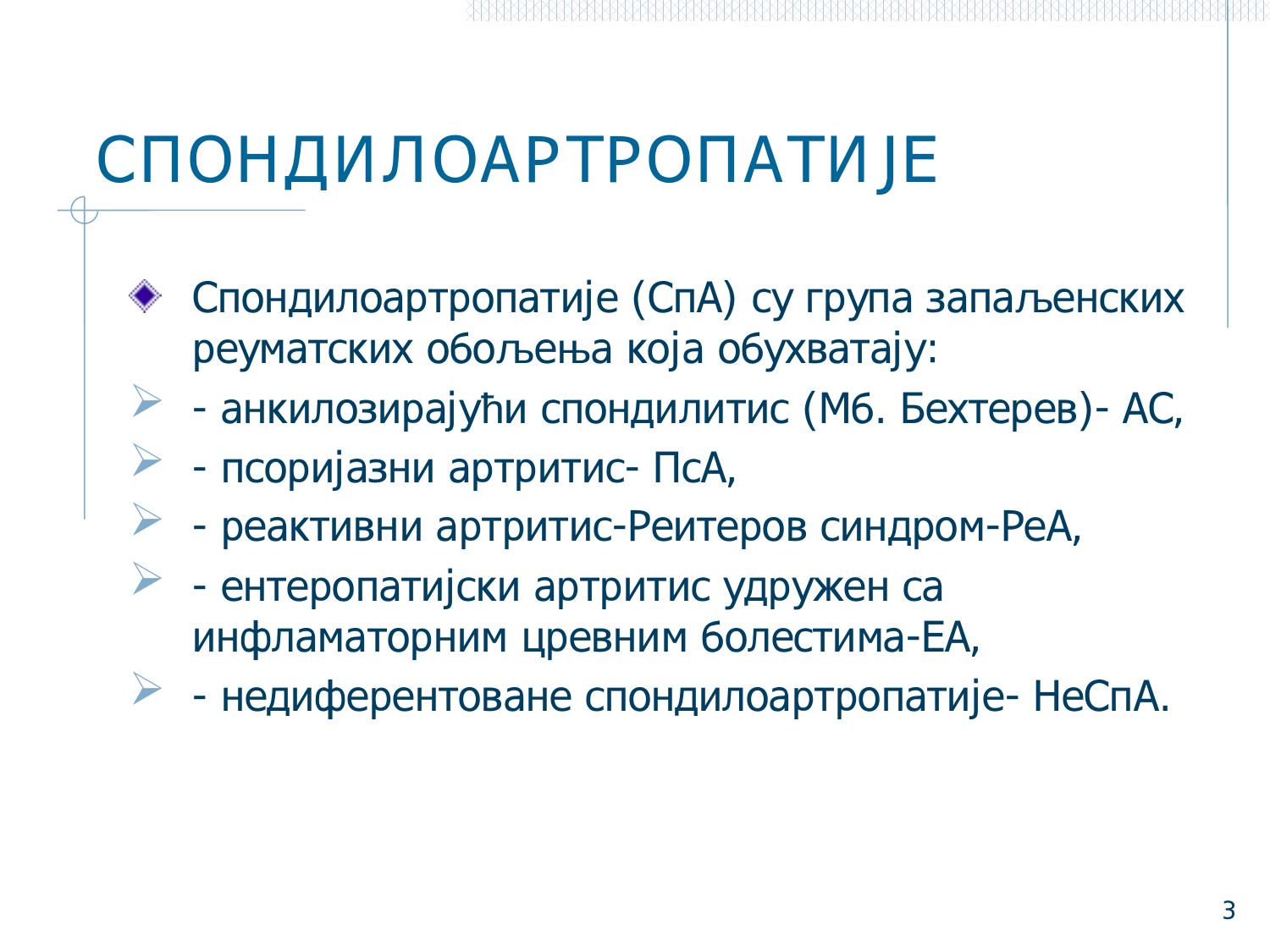

# СПОНДИЛОАРТРОПАТИЈЕ
Спондилоартропатије (СпА) су група запаљенских реуматских обољења која обухватају:
- анкилозирајући спондилитис (Мб. Бехтерев)- АС,
- псоријазни артритис- ПсА,
- реактивни артритис-Реитеров синдром-РеА,
- ентеропатијски артритис удружен са инфламаторним цревним болестима-ЕА,
- недиферентоване спондилоартропатије- НеСпА.
3